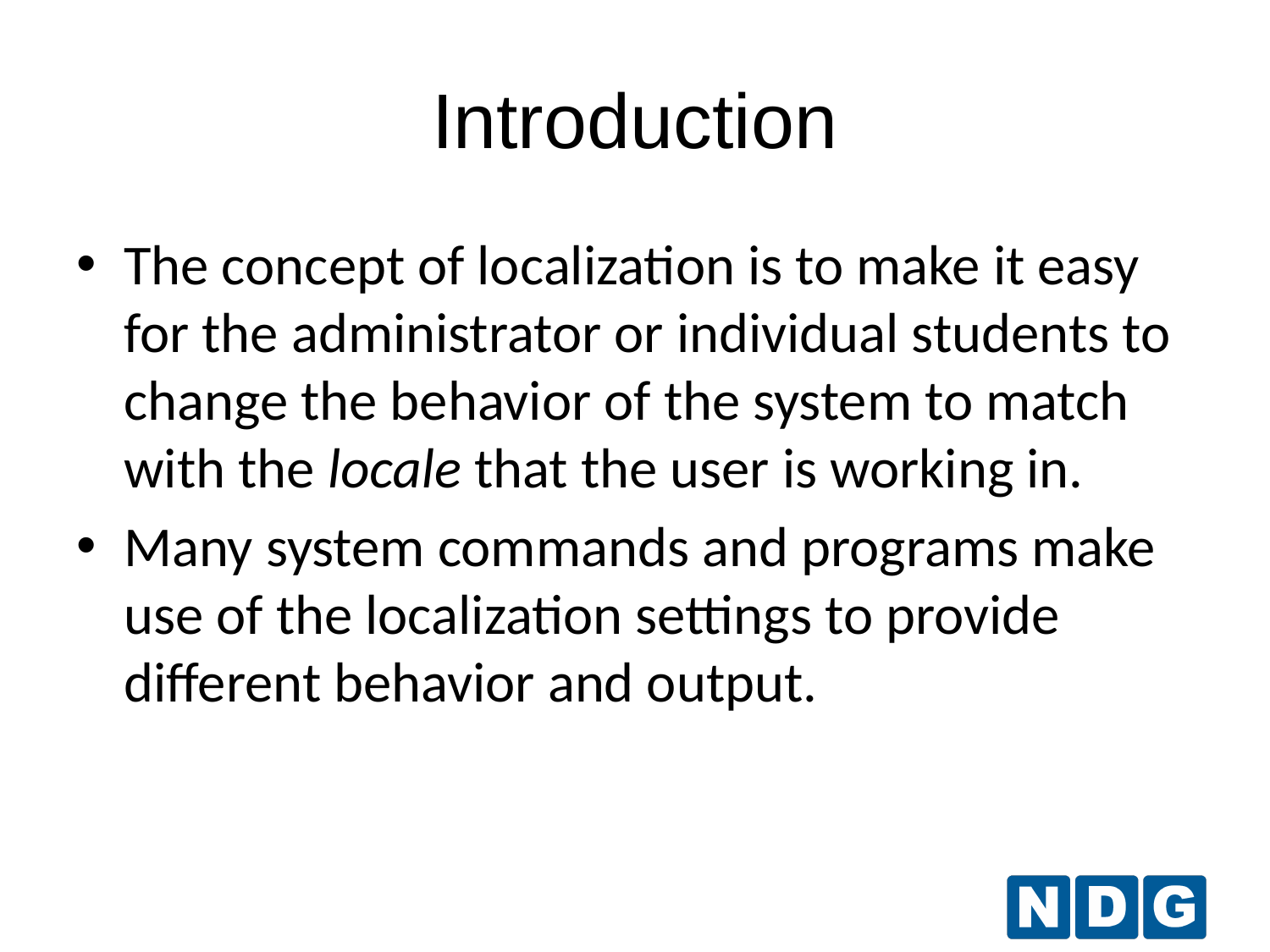

Introduction
The concept of localization is to make it easy for the administrator or individual students to change the behavior of the system to match with the locale that the user is working in.
Many system commands and programs make use of the localization settings to provide different behavior and output.